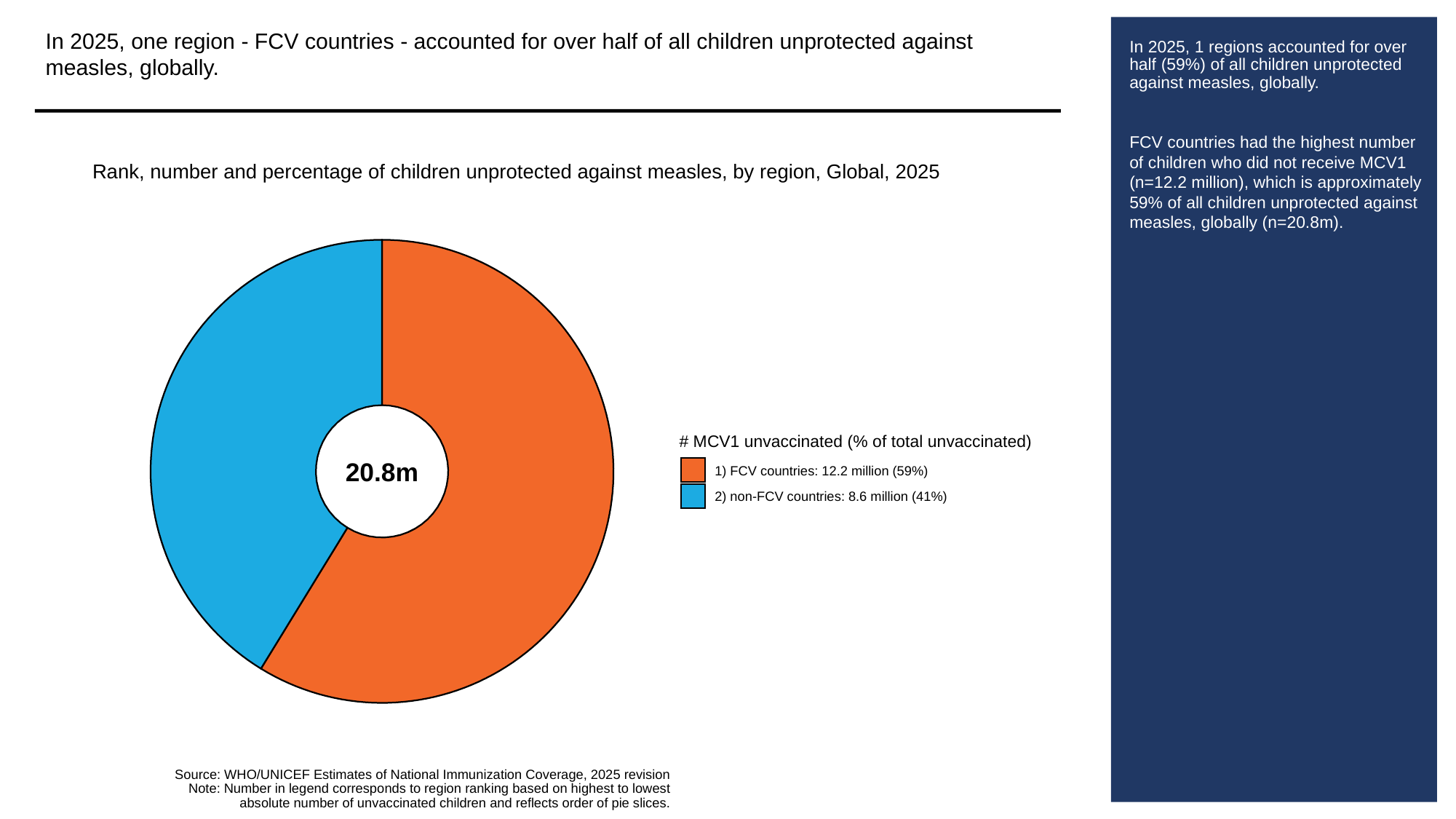

In 2025, one region - FCV countries - accounted for over half of all children unprotected against measles, globally.
# In 2025, 1 regions accounted for over half (59%) of all children unprotected against measles, globally.

FCV countries had the highest number of children who did not receive MCV1 (n=12.2 million), which is approximately 59% of all children unprotected against measles, globally (n=20.8m).

Rank, number and percentage of children unprotected against measles, by region, Global, 2025

# MCV1 unvaccinated (% of total unvaccinated)

20.8m
1) FCV countries: 12.2 million (59%)

2) non-FCV countries: 8.6 million (41%)
Source: WHO/UNICEF Estimates of National Immunization Coverage, 2025 revision
Note: Number in legend corresponds to region ranking based on highest to lowest
absolute number of unvaccinated children and reflects order of pie slices.